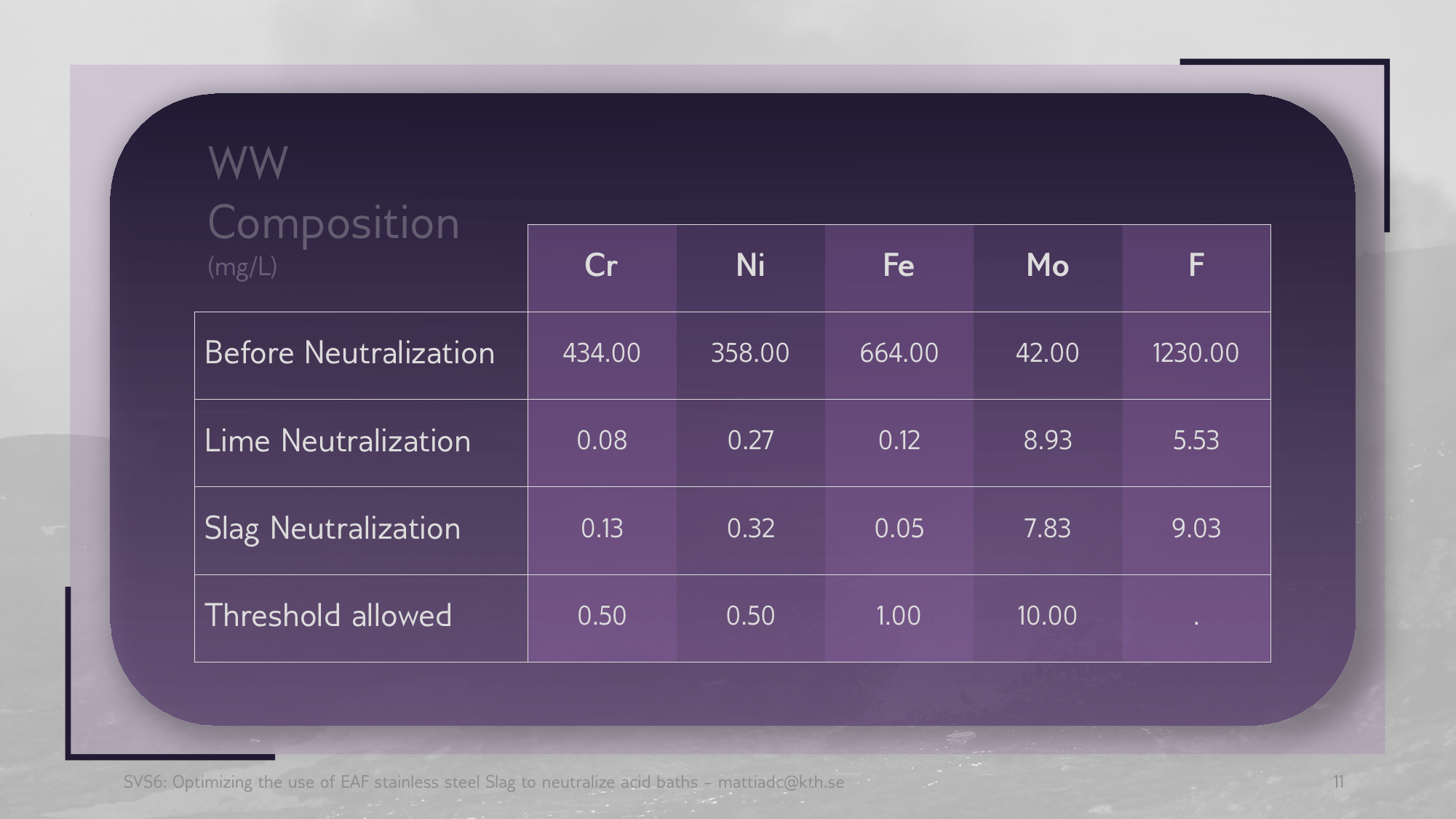

WW
Composition
(mg/L)
|  | Cr | Ni | Fe | Mo | F |
| --- | --- | --- | --- | --- | --- |
| Before Neutralization | 434.00 | 358.00 | 664.00 | 42.00 | 1230.00 |
| Lime Neutralization | 0.08 | 0.27 | 0.12 | 8.93 | 5.53 |
| Slag Neutralization | 0.13 | 0.32 | 0.05 | 7.83 | 9.03 |
| Threshold allowed | 0.50 | 0.50 | 1.00 | 10.00 | . |
11
SVS6: Optimizing the use of EAF stainless steel Slag to neutralize acid baths – mattiadc@kth.se